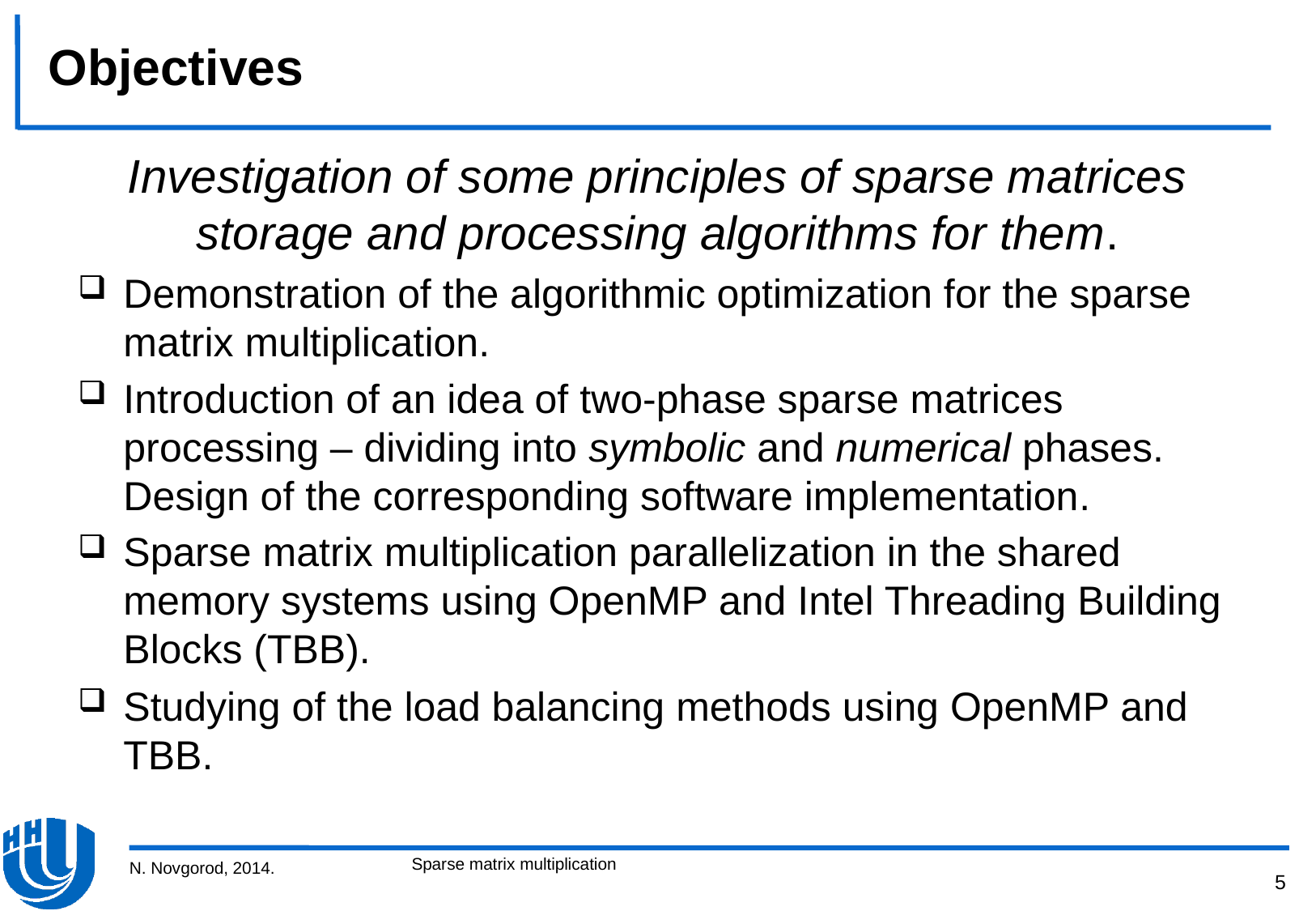

# Objectives
Investigation of some principles of sparse matrices storage and processing algorithms for them.
Demonstration of the algorithmic optimization for the sparse matrix multiplication.
Introduction of an idea of two-phase sparse matrices processing – dividing into symbolic and numerical phases. Design of the corresponding software implementation.
Sparse matrix multiplication parallelization in the shared memory systems using OpenMP and Intel Threading Building Blocks (TBB).
Studying of the load balancing methods using OpenMP and TBB.
Sparse matrix multiplication
N. Novgorod, 2014.
5